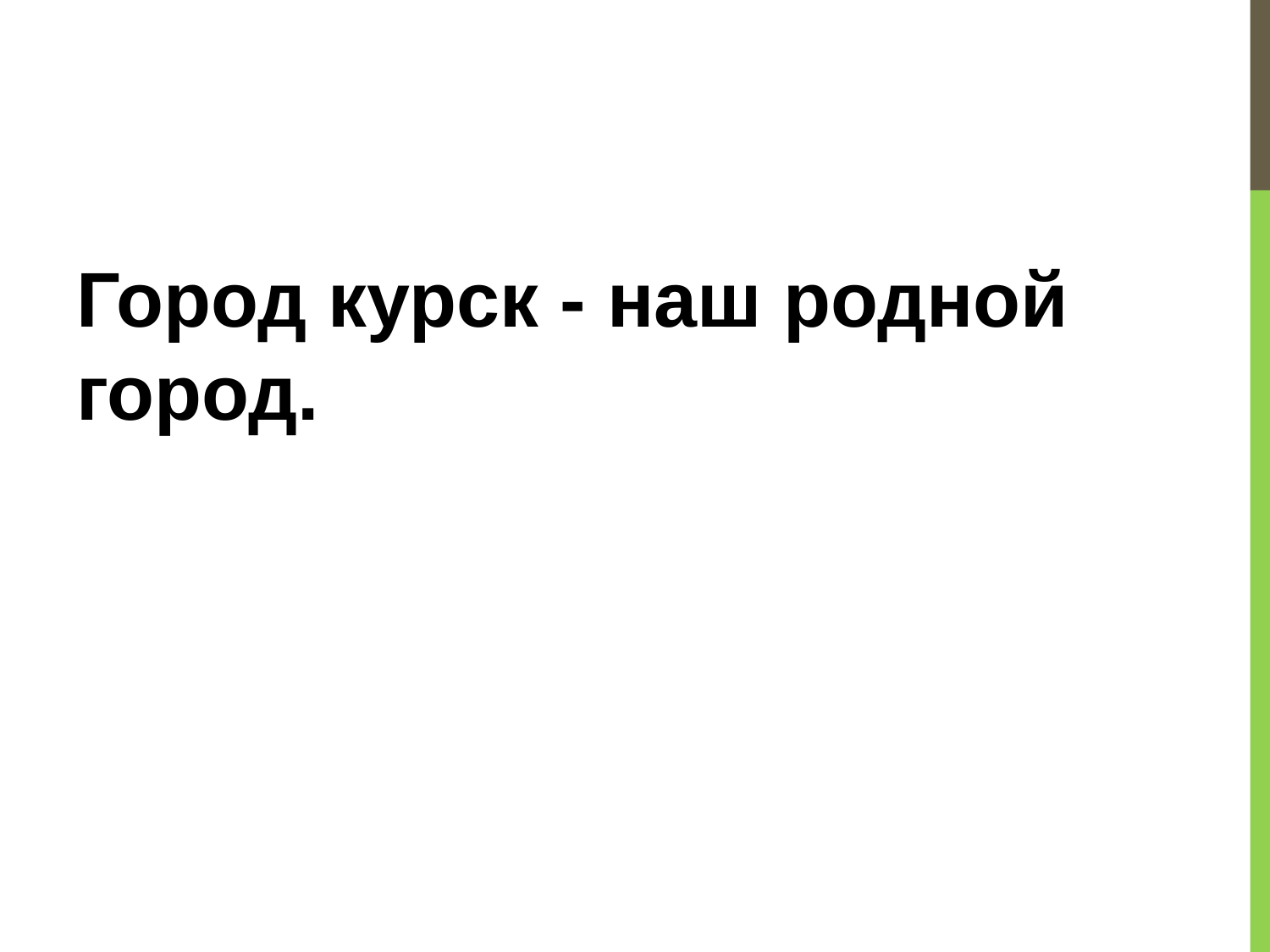

#
Город курск - наш родной город.